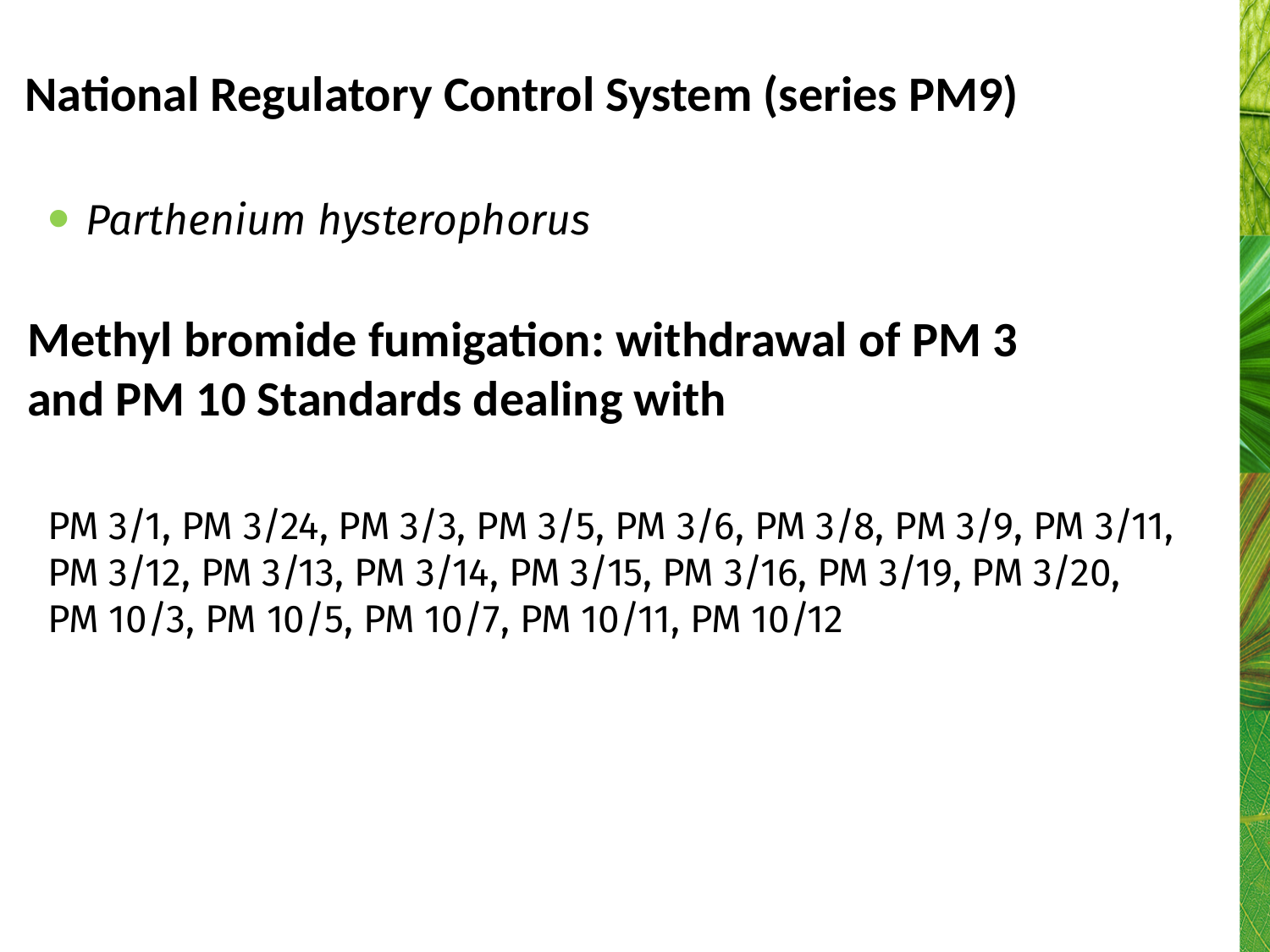

# National Regulatory Control System (series PM9)
Parthenium hysterophorus

Methyl bromide fumigation: withdrawal of PM 3 and PM 10 Standards dealing with
PM 3/1, PM 3/24, PM 3/3, PM 3/5, PM 3/6, PM 3/8, PM 3/9, PM 3/11, PM 3/12, PM 3/13, PM 3/14, PM 3/15, PM 3/16, PM 3/19, PM 3/20, PM 10/3, PM 10/5, PM 10/7, PM 10/11, PM 10/12